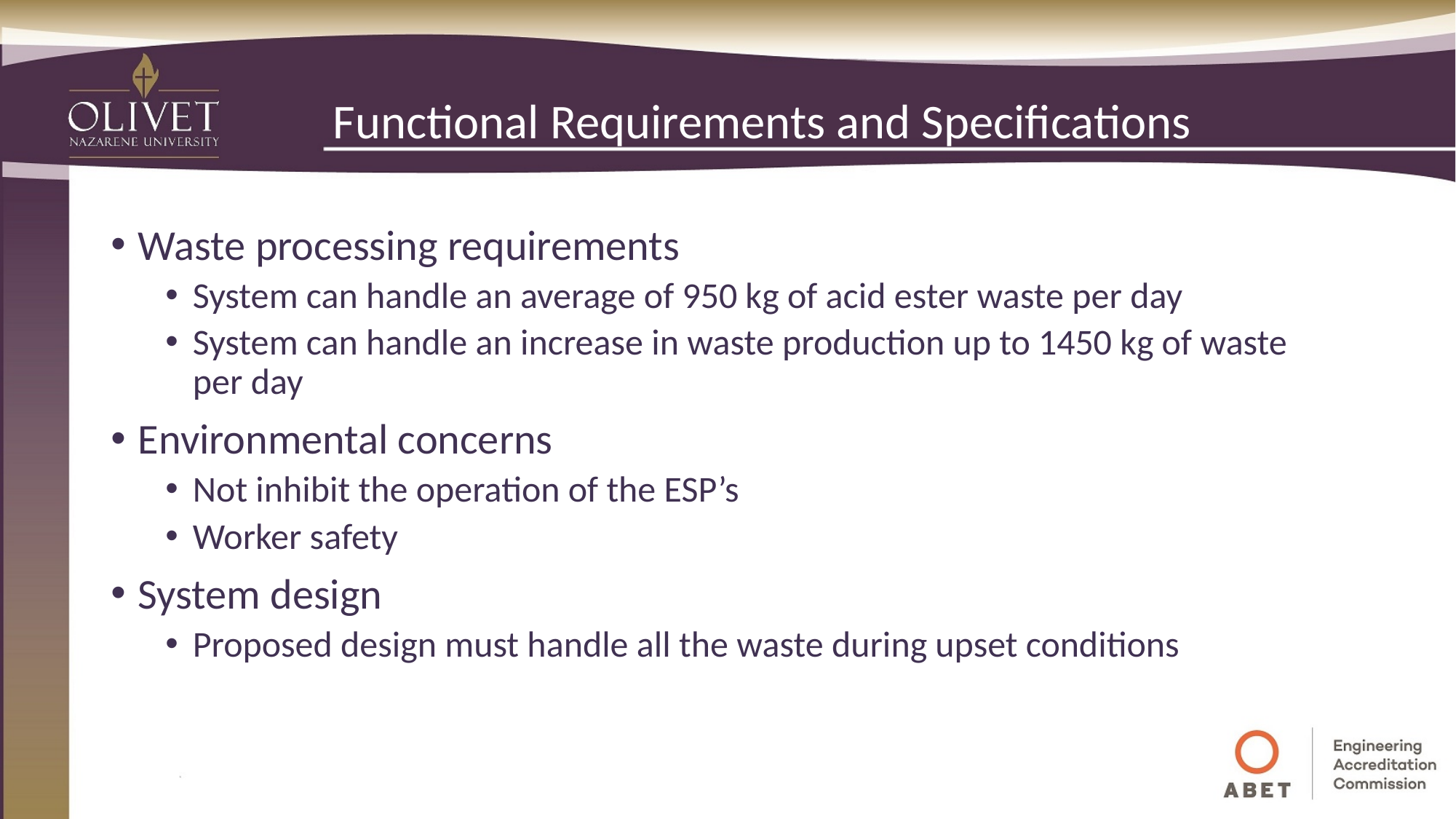

# Functional Requirements and Specifications
Waste processing requirements
System can handle an average of 950 kg of acid ester waste per day
System can handle an increase in waste production up to 1450 kg of waste per day
Environmental concerns
Not inhibit the operation of the ESP’s
Worker safety
System design
Proposed design must handle all the waste during upset conditions